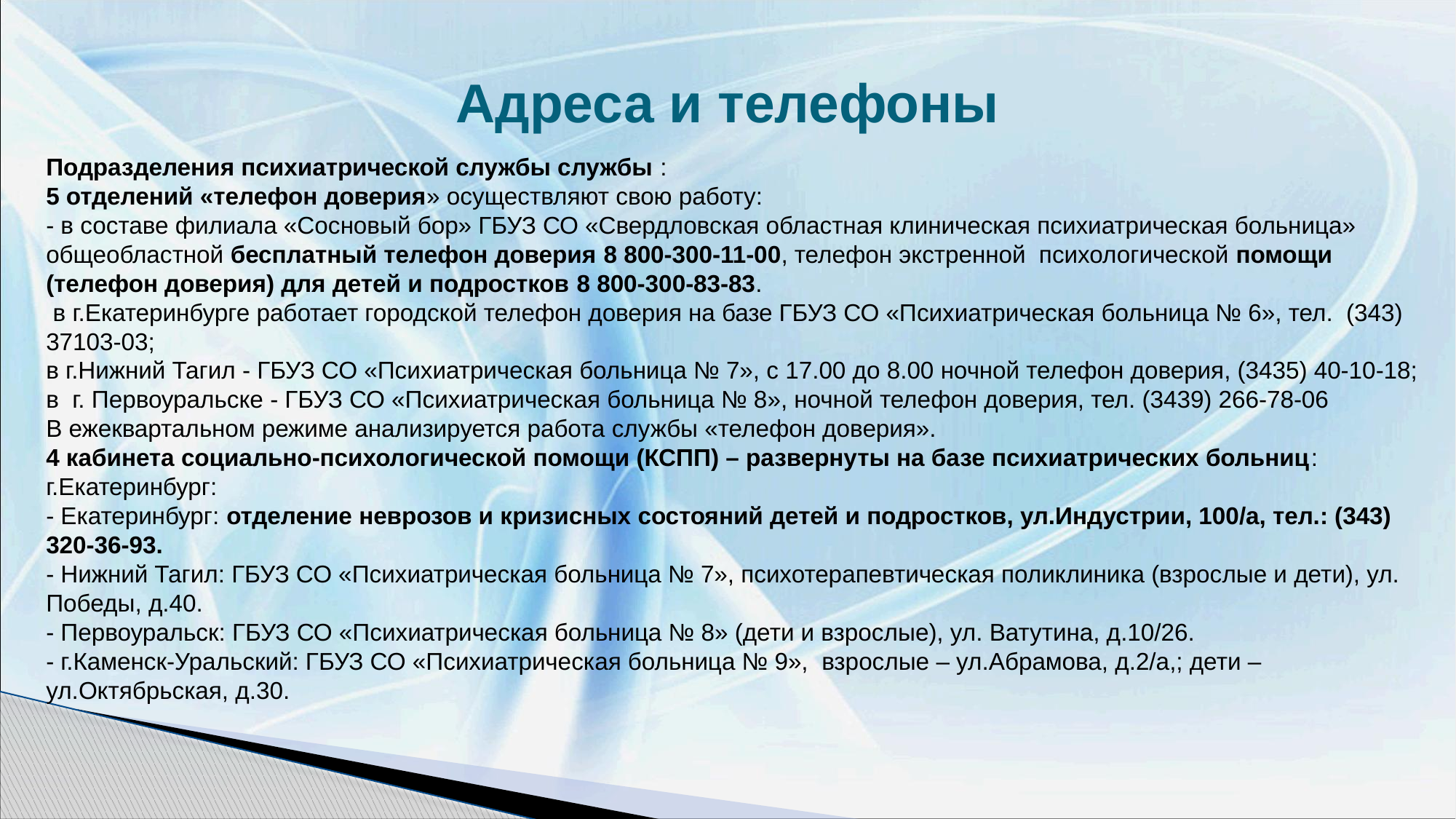

# Адреса и телефоны

Подразделения психиатрической службы службы :
5 отделений «телефон доверия» осуществляют свою работу:
- в составе филиала «Сосновый бор» ГБУЗ СО «Свердловская областная клиническая психиатрическая больница» общеобластной бесплатный телефон доверия 8 800-300-11-00, телефон экстренной  психологической помощи (телефон доверия) для детей и подростков 8 800-300-83-83.
 в г.Екатеринбурге работает городской телефон доверия на базе ГБУЗ СО «Психиатрическая больница № 6», тел.  (343) 37103-03;
в г.Нижний Тагил - ГБУЗ СО «Психиатрическая больница № 7», с 17.00 до 8.00 ночной телефон доверия, (3435) 40-10-18;
в  г. Первоуральске - ГБУЗ СО «Психиатрическая больница № 8», ночной телефон доверия, тел. (3439) 266-78-06
В ежеквартальном режиме анализируется работа службы «телефон доверия».
4 кабинета социально-психологической помощи (КСПП) – развернуты на базе психиатрических больниц:
г.Екатеринбург:
- Екатеринбург: отделение неврозов и кризисных состояний детей и подростков, ул.Индустрии, 100/а, тел.: (343) 320-36-93.
- Нижний Тагил: ГБУЗ СО «Психиатрическая больница № 7», психотерапевтическая поликлиника (взрослые и дети), ул. Победы, д.40.
- Первоуральск: ГБУЗ СО «Психиатрическая больница № 8» (дети и взрослые), ул. Ватутина, д.10/26.
- г.Каменск-Уральский: ГБУЗ СО «Психиатрическая больница № 9»,  взрослые – ул.Абрамова, д.2/а,; дети – ул.Октябрьская, д.30.